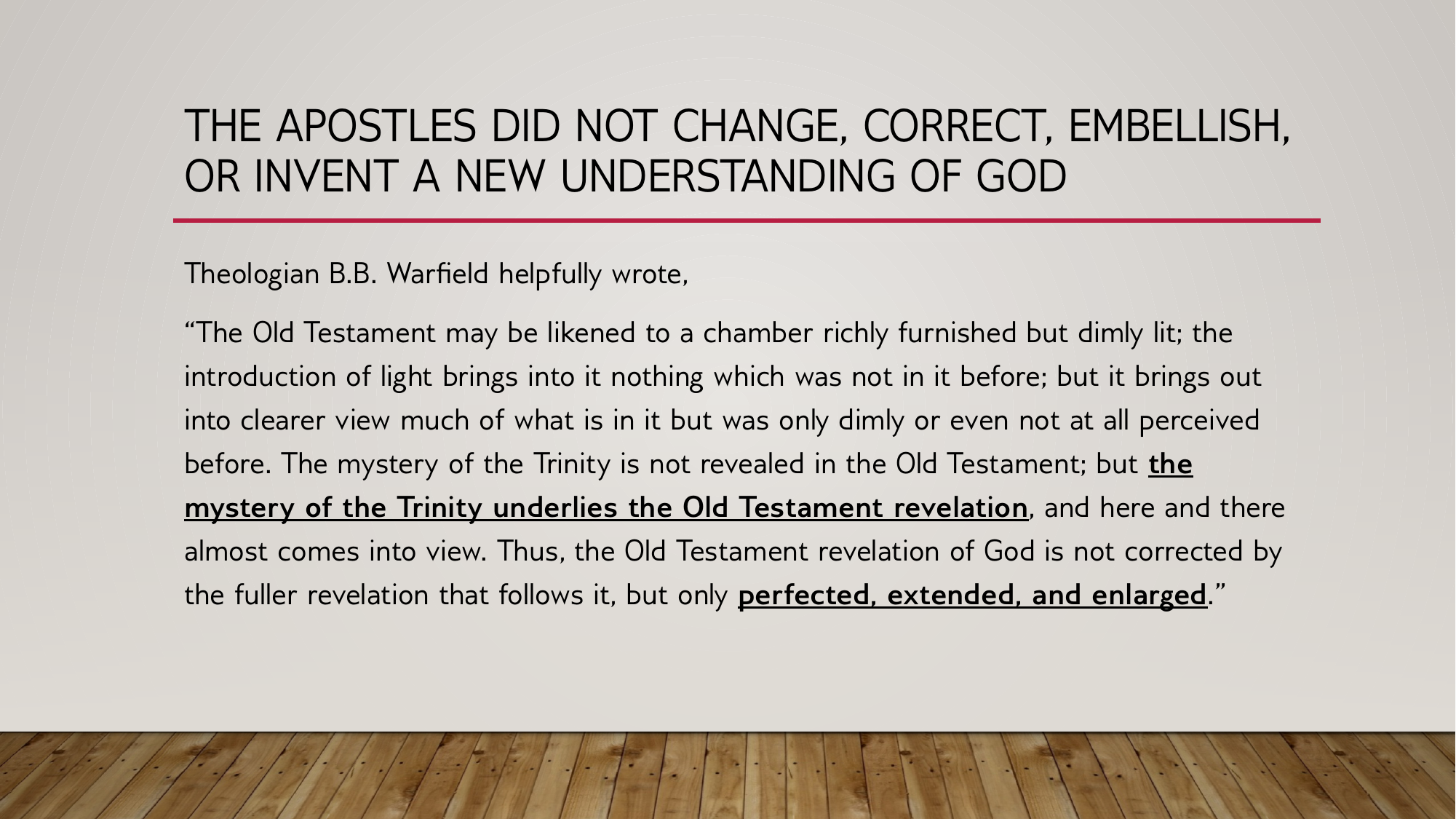

# The apostles did not change, correct, embellish, or invent a new understanding of God
Theologian B.B. Warfield helpfully wrote,
“The Old Testament may be likened to a chamber richly furnished but dimly lit; the introduction of light brings into it nothing which was not in it before; but it brings out into clearer view much of what is in it but was only dimly or even not at all perceived before. The mystery of the Trinity is not revealed in the Old Testament; but the mystery of the Trinity underlies the Old Testament revelation, and here and there almost comes into view. Thus, the Old Testament revelation of God is not corrected by the fuller revelation that follows it, but only perfected, extended, and enlarged.”